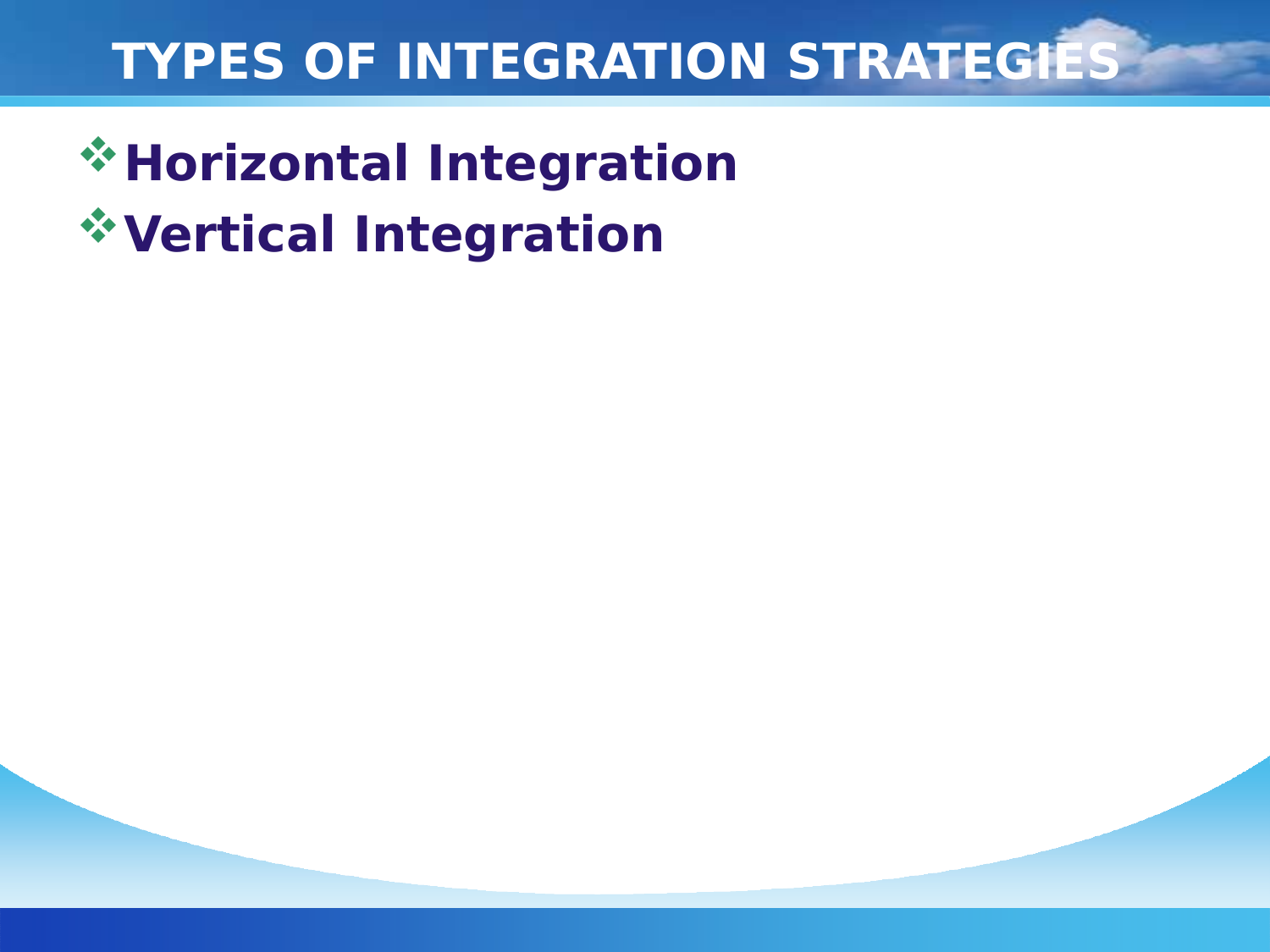

TYPES OF INTEGRATION STRATEGIES
Horizontal Integration
Vertical Integration